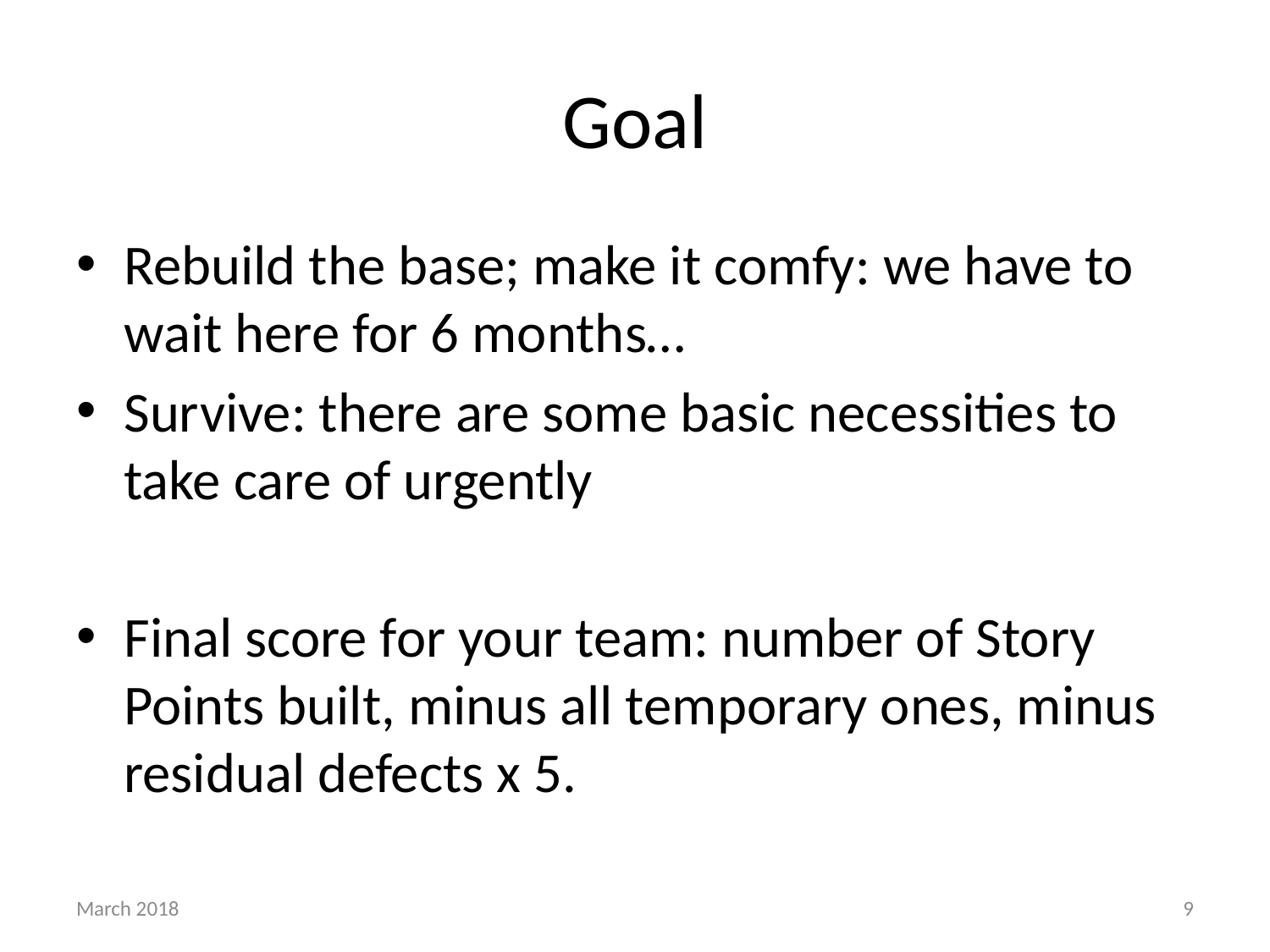

# Goal
Rebuild the base; make it comfy: we have to wait here for 6 months…
Survive: there are some basic necessities to take care of urgently

Final score for your team: number of Story Points built, minus all temporary ones, minus residual defects x 5.
March 2018
9